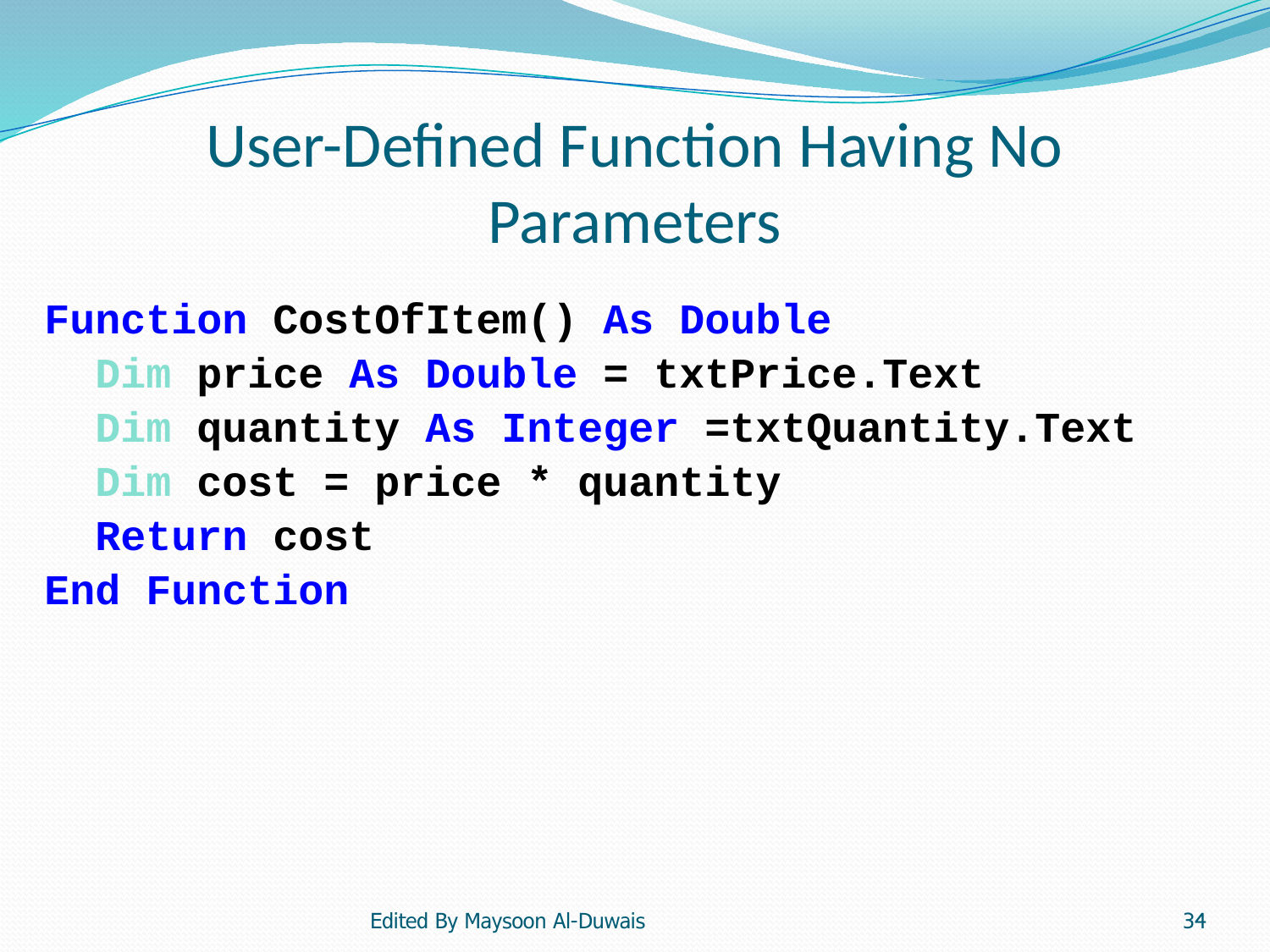

# User-Defined Function Having No Parameters
Function CostOfItem() As Double
  Dim price As Double = txtPrice.Text
  Dim quantity As Integer =txtQuantity.Text
  Dim cost = price * quantity
  Return cost
End Function
Edited By Maysoon Al-Duwais
34